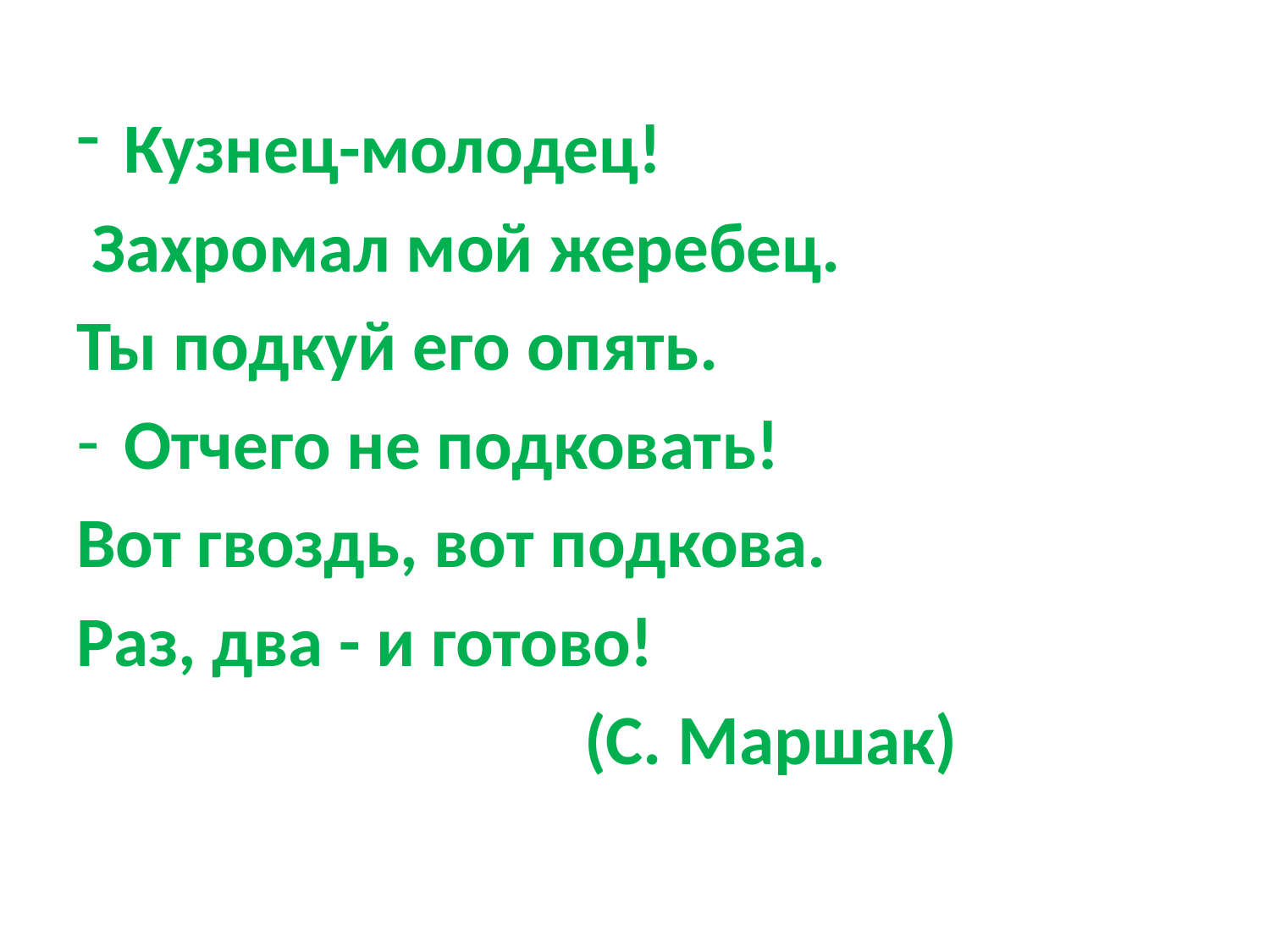

#
Кузнец-молодец!
 Захромал мой жеребец.
Ты подкуй его опять.
Отчего не подковать!
Вот гвоздь, вот подкова.
Раз, два - и готово!
                                (С. Маршак)